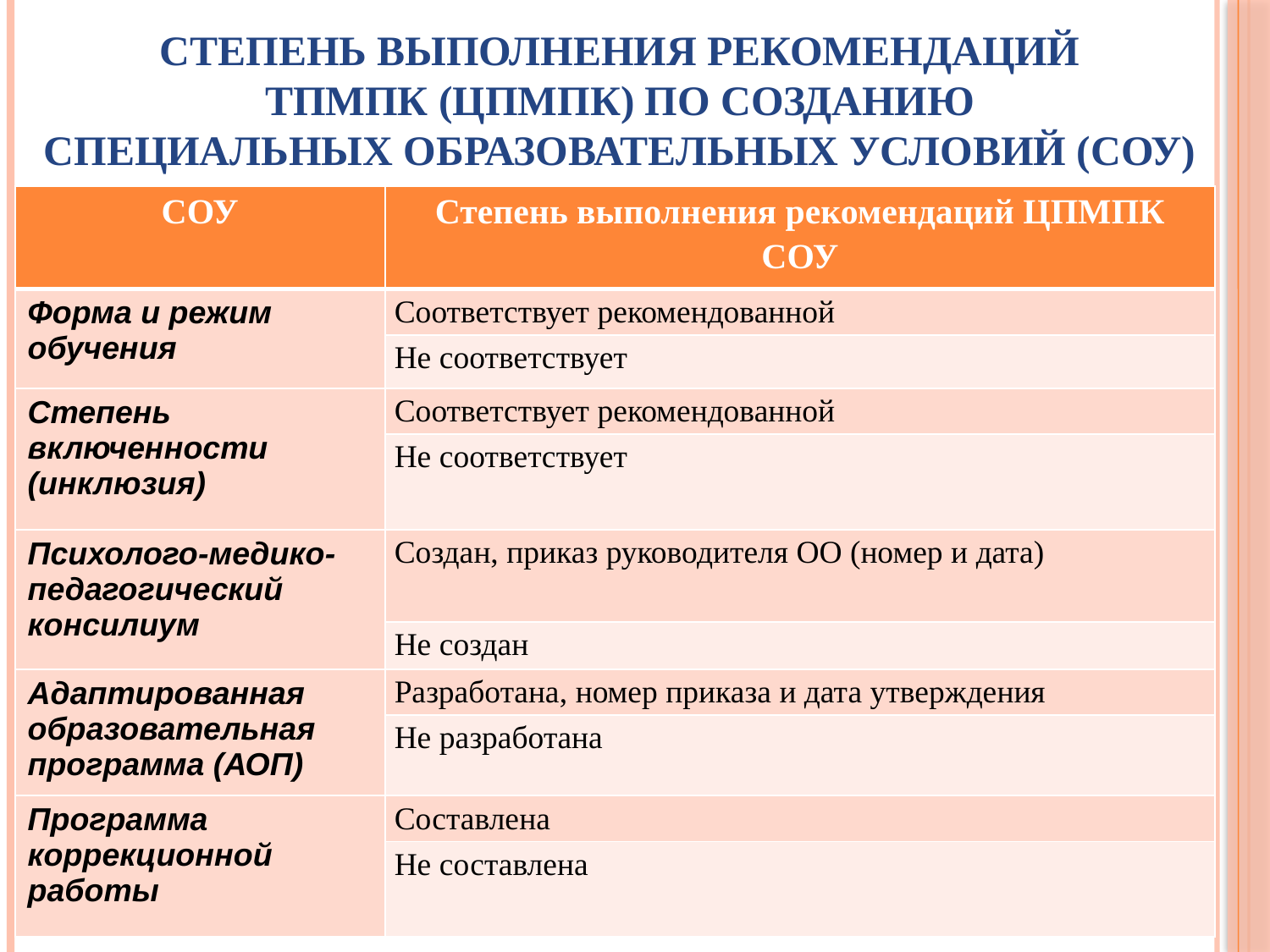

# Степень выполнения рекомендаций ТПМПК (ЦПМПК) по созданию специальных образовательных условий (СОУ)
| СОУ | Степень выполнения рекомендаций ЦПМПК СОУ |
| --- | --- |
| Форма и режим обучения | Соответствует рекомендованной |
|  | Не соответствует |
| Степень включенности (инклюзия) | Соответствует рекомендованной |
|  | Не соответствует |
| Психолого-медико-педагогический консилиум | Создан, приказ руководителя ОО (номер и дата) |
|  | Не создан |
| Адаптированная образовательная программа (АОП) | Разработана, номер приказа и дата утверждения |
|  | Не разработана |
| Программа коррекционной работы | Составлена |
|  | Не составлена |